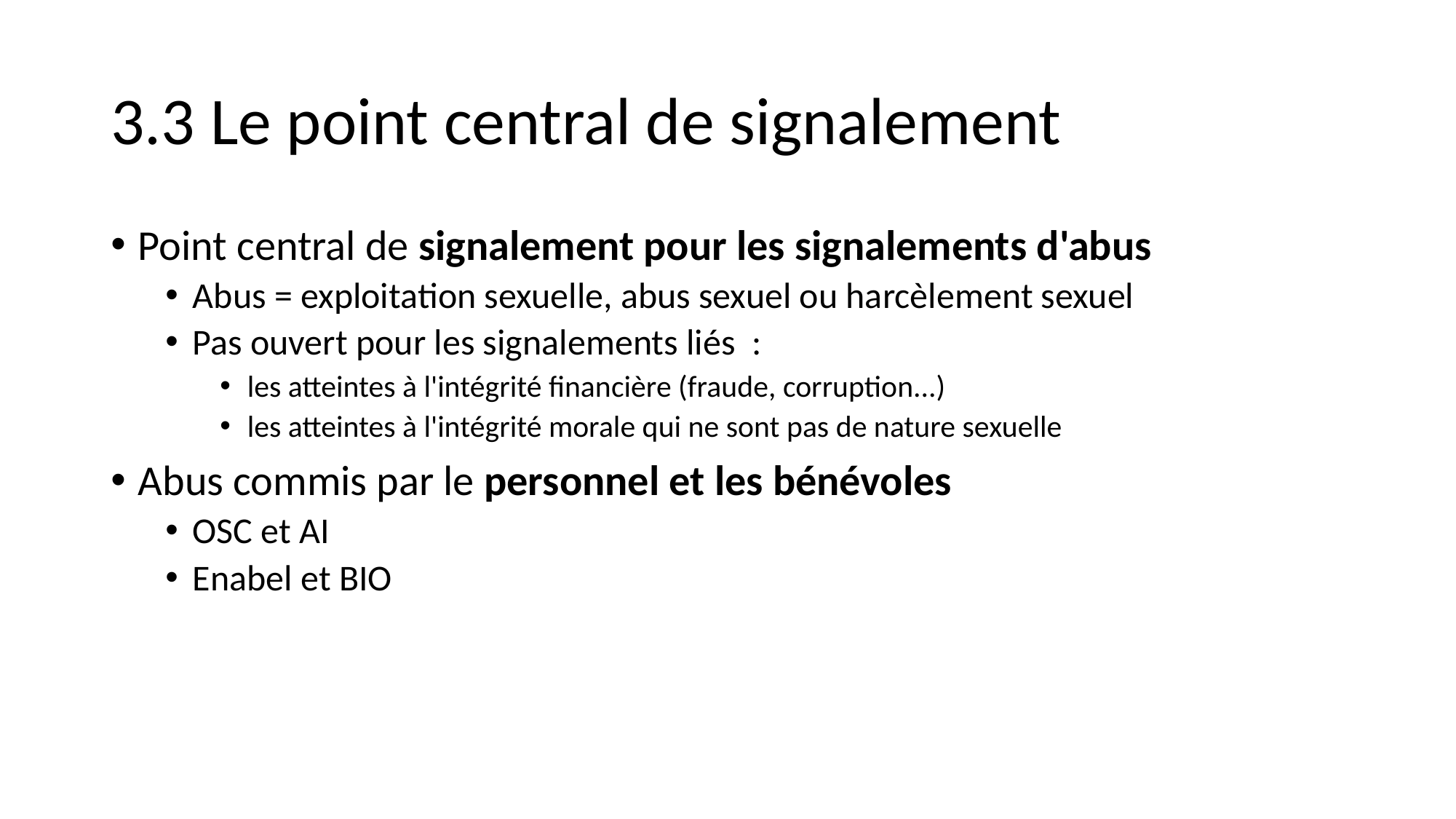

# 3.3 Le point central de signalement
Point central de signalement pour les signalements d'abus
Abus = exploitation sexuelle, abus sexuel ou harcèlement sexuel
Pas ouvert pour les signalements liés  :
les atteintes à l'intégrité financière (fraude, corruption...)
les atteintes à l'intégrité morale qui ne sont pas de nature sexuelle
Abus commis par le personnel et les bénévoles
OSC et AI
Enabel et BIO